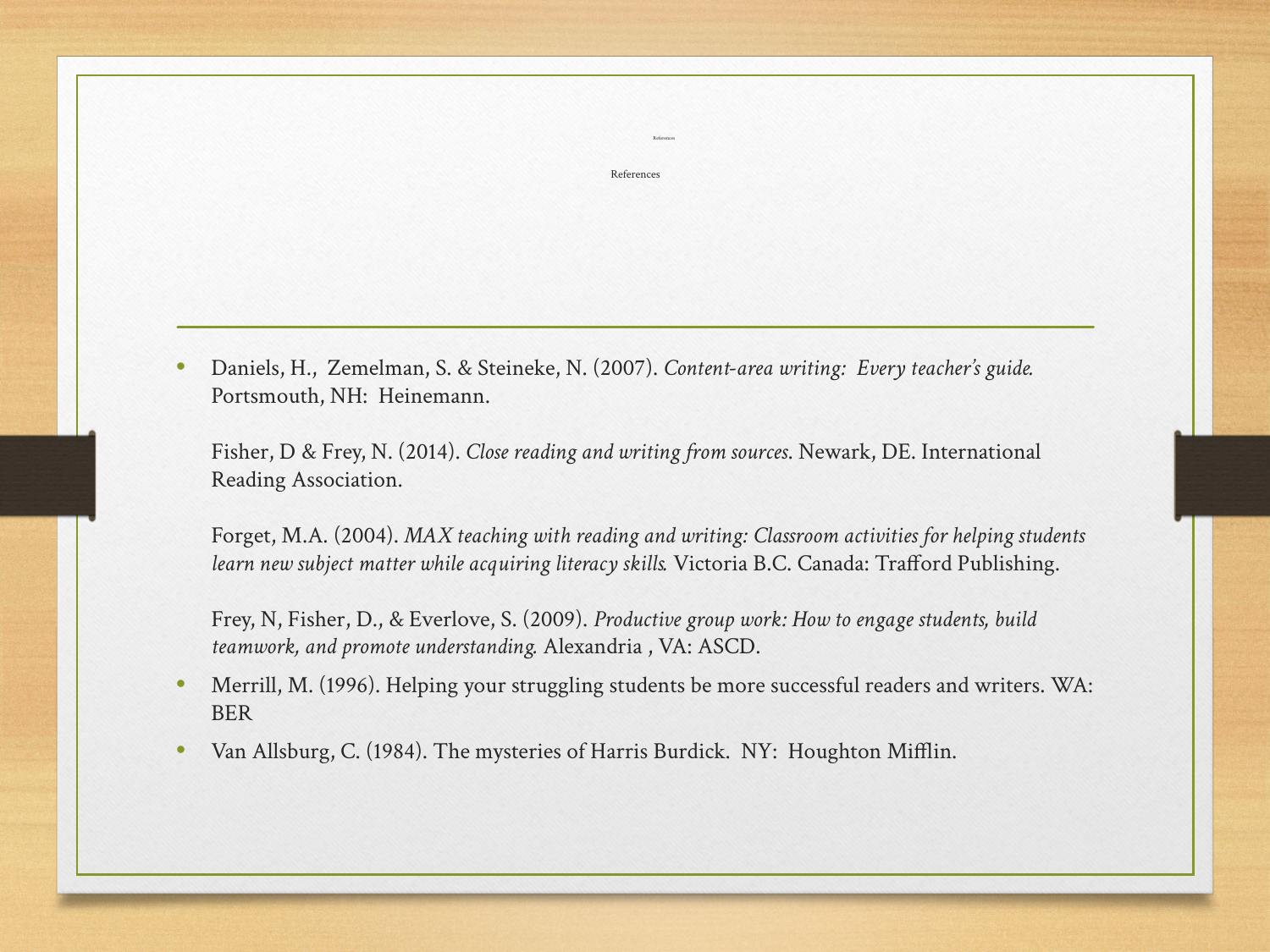

# References References
Daniels, H.,  Zemelman, S. & Steineke, N. (2007). Content-area writing:  Every teacher’s guide. Portsmouth, NH:  Heinemann.
Fisher, D & Frey, N. (2014). Close reading and writing from sources. Newark, DE. International Reading Association.
Forget, M.A. (2004). MAX teaching with reading and writing: Classroom activities for helping students learn new subject matter while acquiring literacy skills. Victoria B.C. Canada: Trafford Publishing.
Frey, N, Fisher, D., & Everlove, S. (2009). Productive group work: How to engage students, build teamwork, and promote understanding. Alexandria , VA: ASCD.
Merrill, M. (1996). Helping your struggling students be more successful readers and writers. WA: BER
Van Allsburg, C. (1984). The mysteries of Harris Burdick.  NY:  Houghton Mifflin.